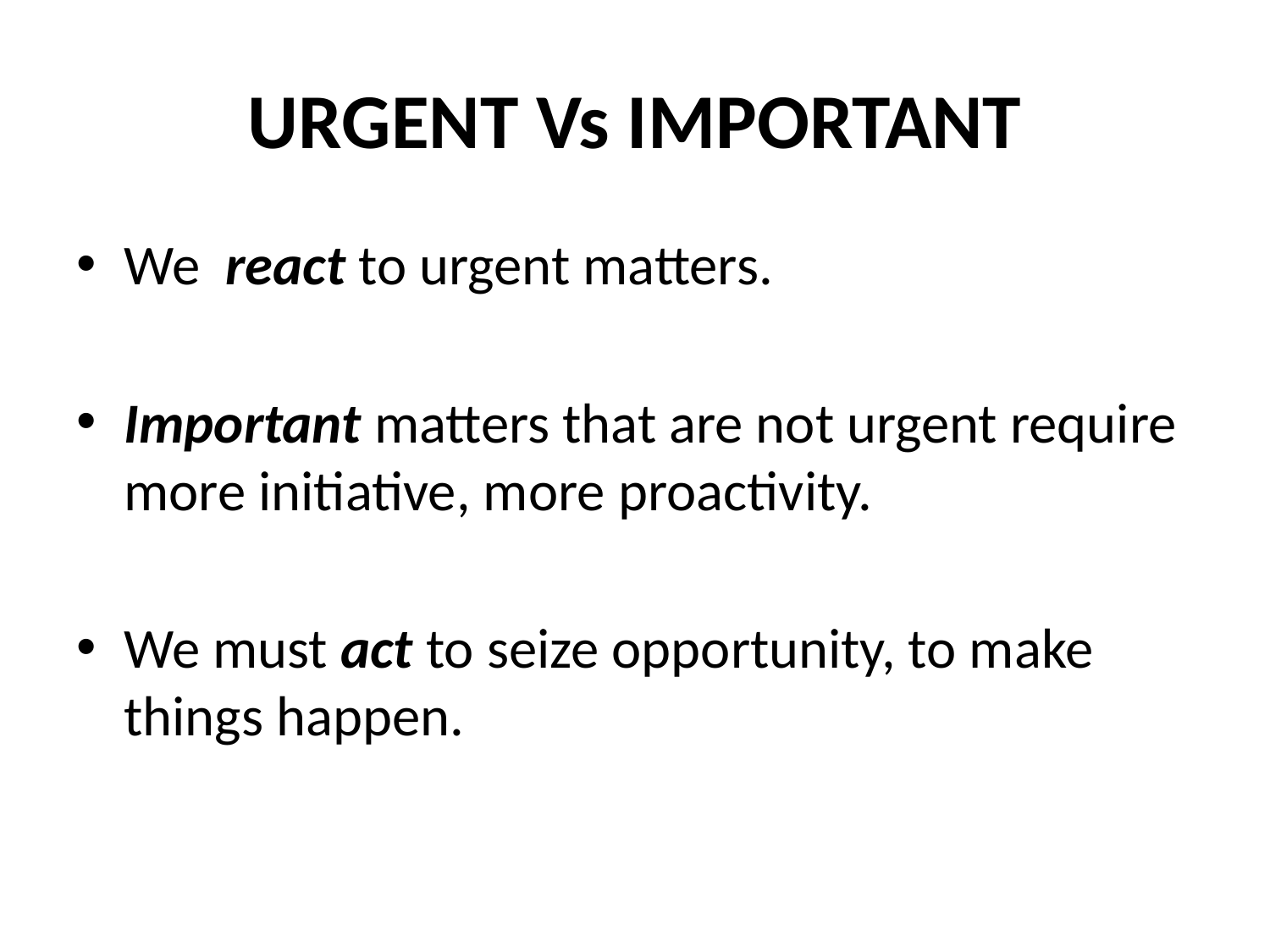

# URGENT Vs IMPORTANT
We  react to urgent matters.

Important matters that are not urgent require more initiative, more proactivity.

We must act to seize opportunity, to make things happen.